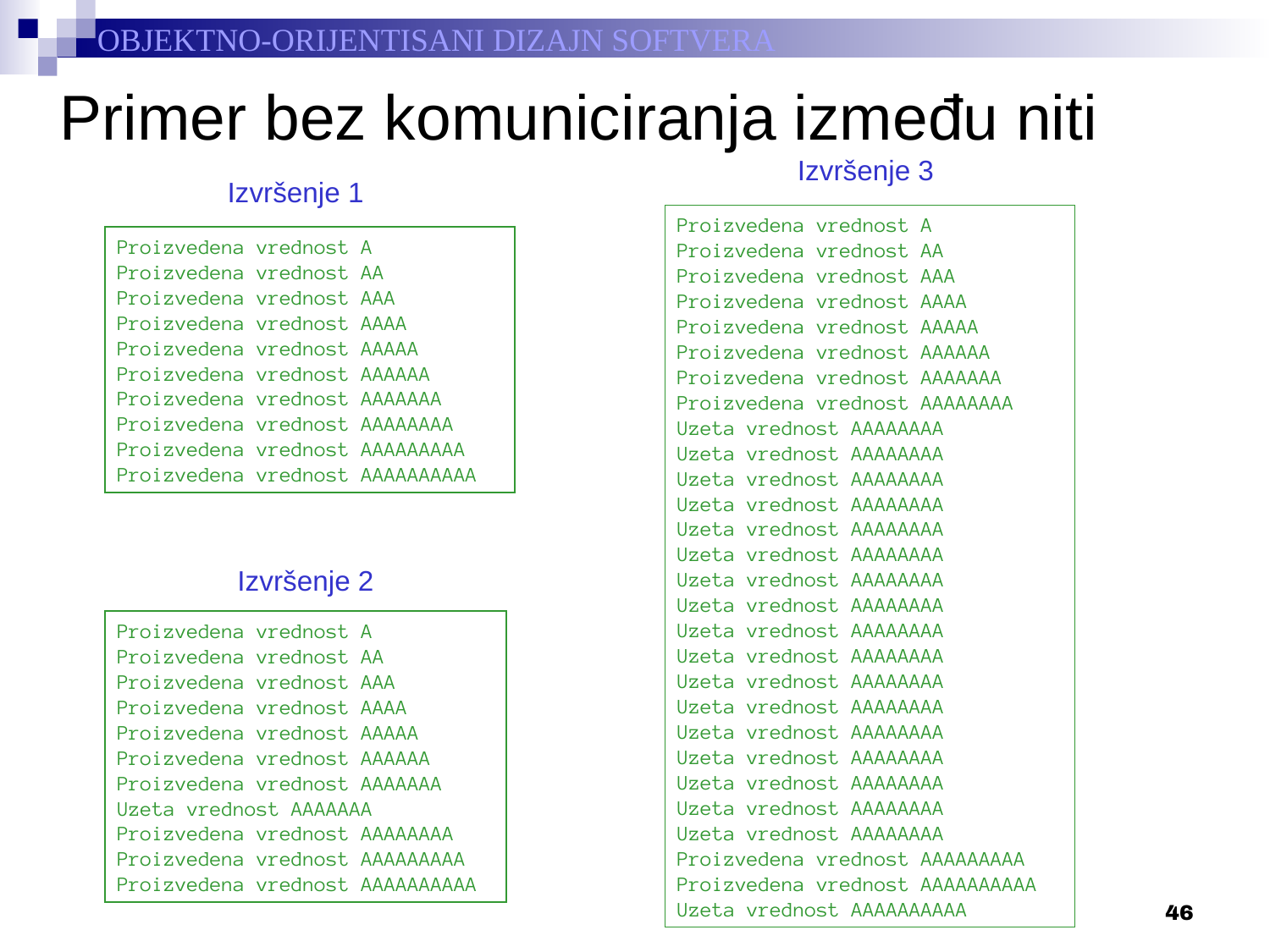

# Primer bez komuniciranja između niti
Izvršenje 3
Izvršenje 1
Proizvedena vrednost A
Proizvedena vrednost AA
Proizvedena vrednost AAA
Proizvedena vrednost AAAA
Proizvedena vrednost AAAAA
Proizvedena vrednost AAAAAA
Proizvedena vrednost AAAAAAA
Proizvedena vrednost AAAAAAAA
Uzeta vrednost AAAAAAAA
Uzeta vrednost AAAAAAAA
Uzeta vrednost AAAAAAAA
Uzeta vrednost AAAAAAAA
Uzeta vrednost AAAAAAAA
Uzeta vrednost AAAAAAAA
Uzeta vrednost AAAAAAAA
Uzeta vrednost AAAAAAAA
Uzeta vrednost AAAAAAAA
Uzeta vrednost AAAAAAAA
Uzeta vrednost AAAAAAAA
Uzeta vrednost AAAAAAAA
Uzeta vrednost AAAAAAAA
Uzeta vrednost AAAAAAAA
Uzeta vrednost AAAAAAAA
Uzeta vrednost AAAAAAAA
Uzeta vrednost AAAAAAAA
Proizvedena vrednost AAAAAAAAA
Proizvedena vrednost AAAAAAAAAA
Uzeta vrednost AAAAAAAAAA
Proizvedena vrednost A
Proizvedena vrednost AA
Proizvedena vrednost AAA
Proizvedena vrednost AAAA
Proizvedena vrednost AAAAA
Proizvedena vrednost AAAAAA
Proizvedena vrednost AAAAAAA
Proizvedena vrednost AAAAAAAA
Proizvedena vrednost AAAAAAAAA
Proizvedena vrednost AAAAAAAAAA
Izvršenje 2
Proizvedena vrednost A
Proizvedena vrednost AA
Proizvedena vrednost AAA
Proizvedena vrednost AAAA
Proizvedena vrednost AAAAA
Proizvedena vrednost AAAAAA
Proizvedena vrednost AAAAAAA
Uzeta vrednost AAAAAAA
Proizvedena vrednost AAAAAAAA
Proizvedena vrednost AAAAAAAAA
Proizvedena vrednost AAAAAAAAAA
46